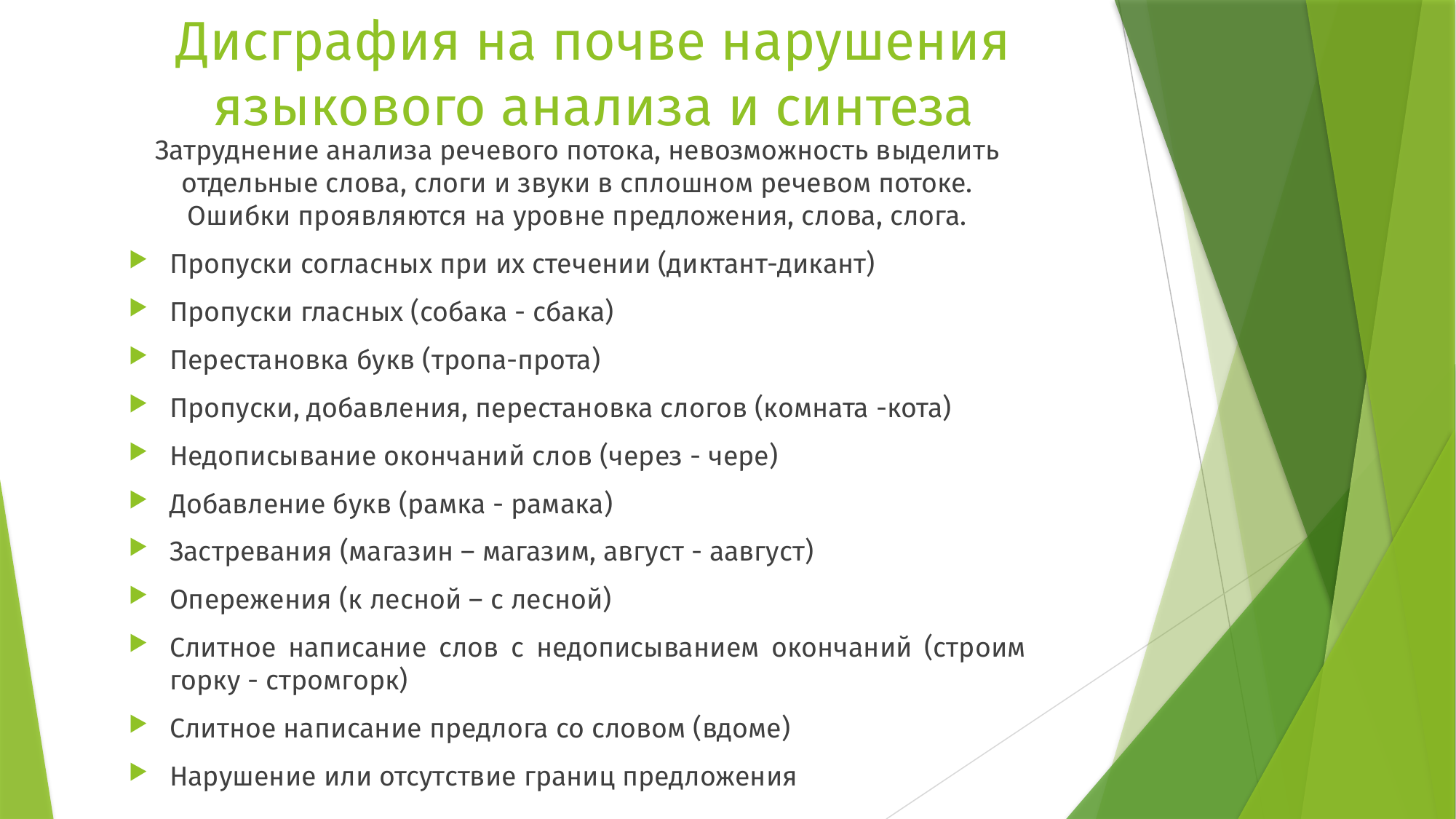

# Дисграфия на почве нарушения языкового анализа и синтеза
Затруднение анализа речевого потока, невозможность выделить отдельные слова, слоги и звуки в сплошном речевом потоке. Ошибки проявляются на уровне предложения, слова, слога.
Пропуски согласных при их стечении (диктант-дикант)
Пропуски гласных (собака - сбака)
Перестановка букв (тропа-прота)
Пропуски, добавления, перестановка слогов (комната -кота)
Недописывание окончаний слов (через - чере)
Добавление букв (рамка - рамака)
Застревания (магазин – магазим, август - аавгуст)
Опережения (к лесной – с лесной)
Слитное написание слов с недописыванием окончаний (строим горку - стромгорк)
Слитное написание предлога со словом (вдоме)
Нарушение или отсутствие границ предложения